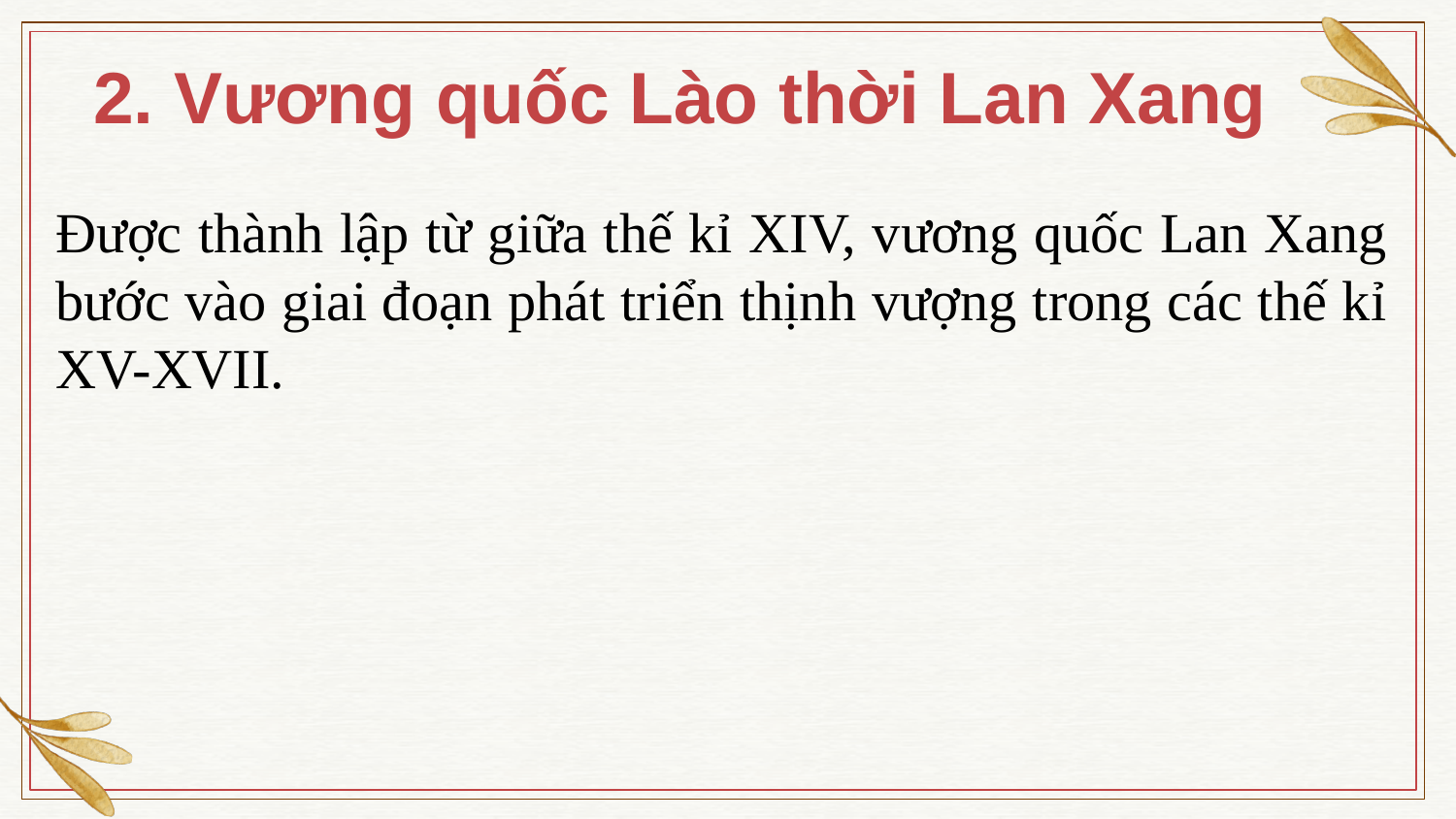

2. Vương quốc Lào thời Lan Xang
Được thành lập từ giữa thế kỉ XIV, vương quốc Lan Xang bước vào giai đoạn phát triển thịnh vượng trong các thế kỉ XV-XVII.